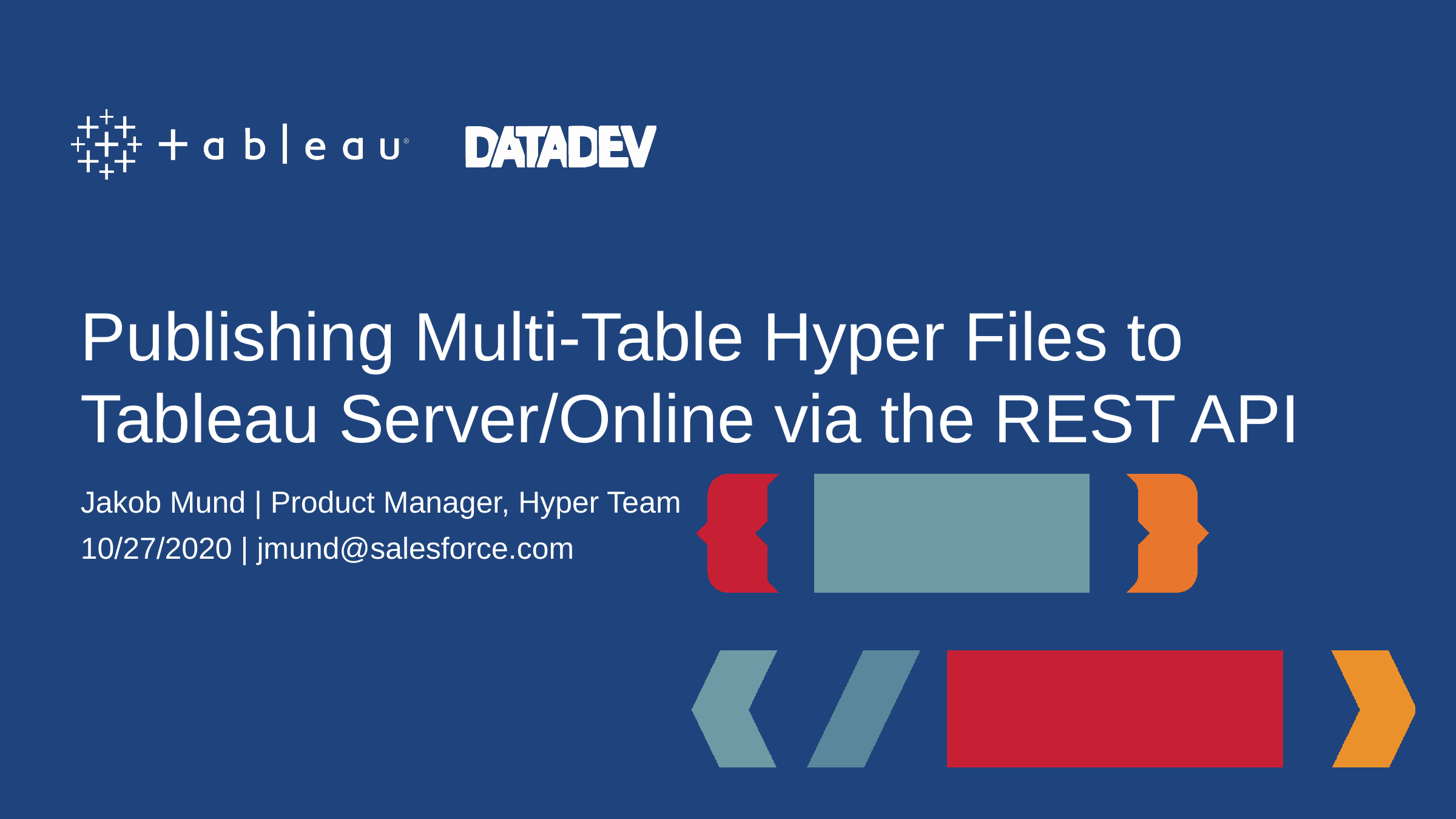

Publishing Multi-Table Hyper Files to Tableau Server/Online via the REST API
Jakob Mund | Product Manager, Hyper Team
10/27/2020 | jmund@salesforce.com